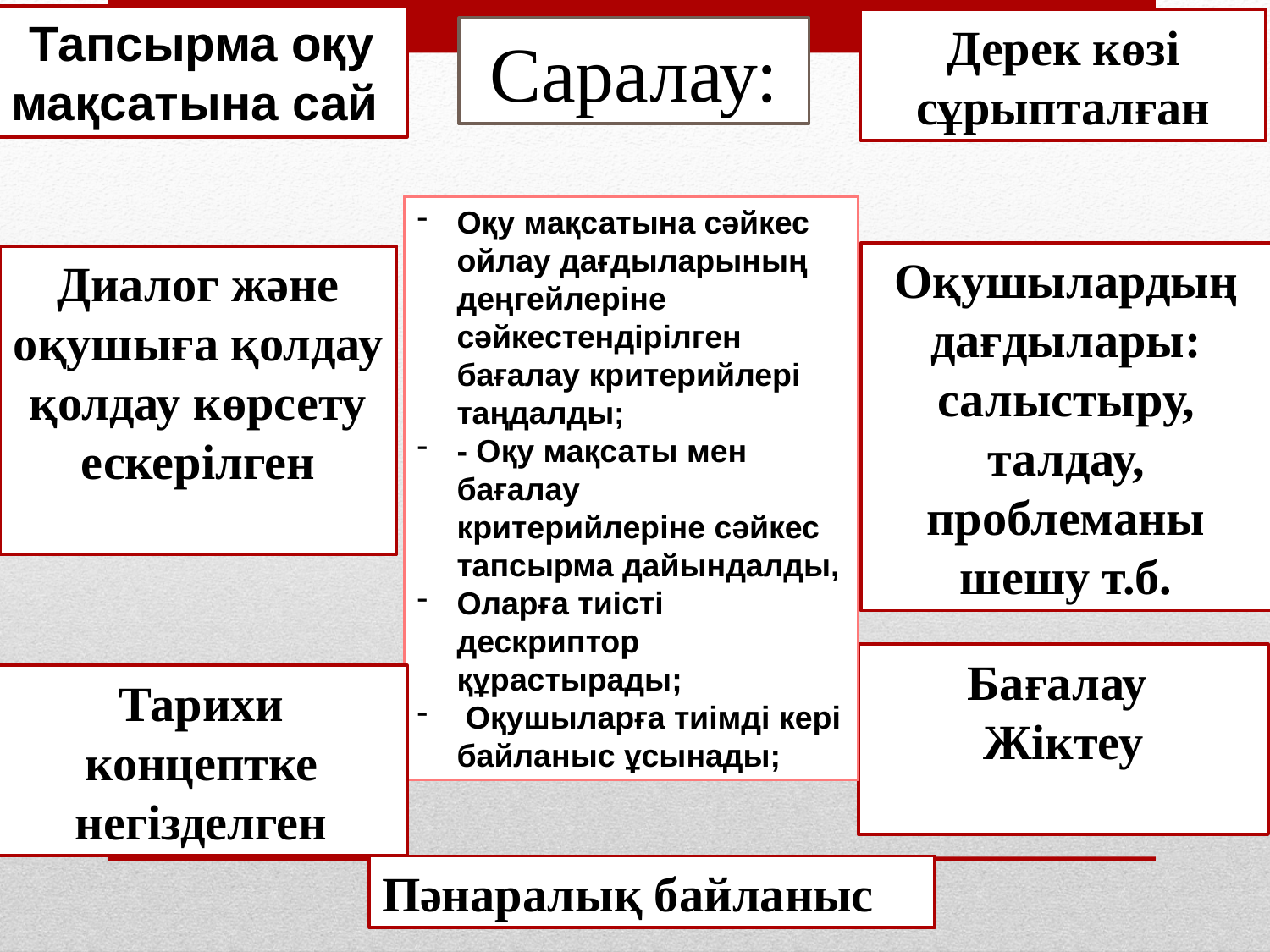

Тапсырма оқу мақсатына сай
Дерек көзі сұрыпталған
Саралау:
Оқу мақсатына сәйкес ойлау дағдыларының деңгейлеріне сәйкестендірілген бағалау критерийлері таңдалды;
- Оқу мақсаты мен бағалау  критерийлеріне сәйкес тапсырма дайындалды,
Оларға тиісті дескриптор құрастырады;
 Оқушыларға тиімді кері байланыс ұсынады;
Оқушылардың дағдылары: салыстыру, талдау, проблеманы шешу т.б.
Диалог және оқушыға қолдау қолдау көрсету ескерілген

Бағалау
Жіктеу

Тарихи концептке негізделген
Пәнаралық байланыс